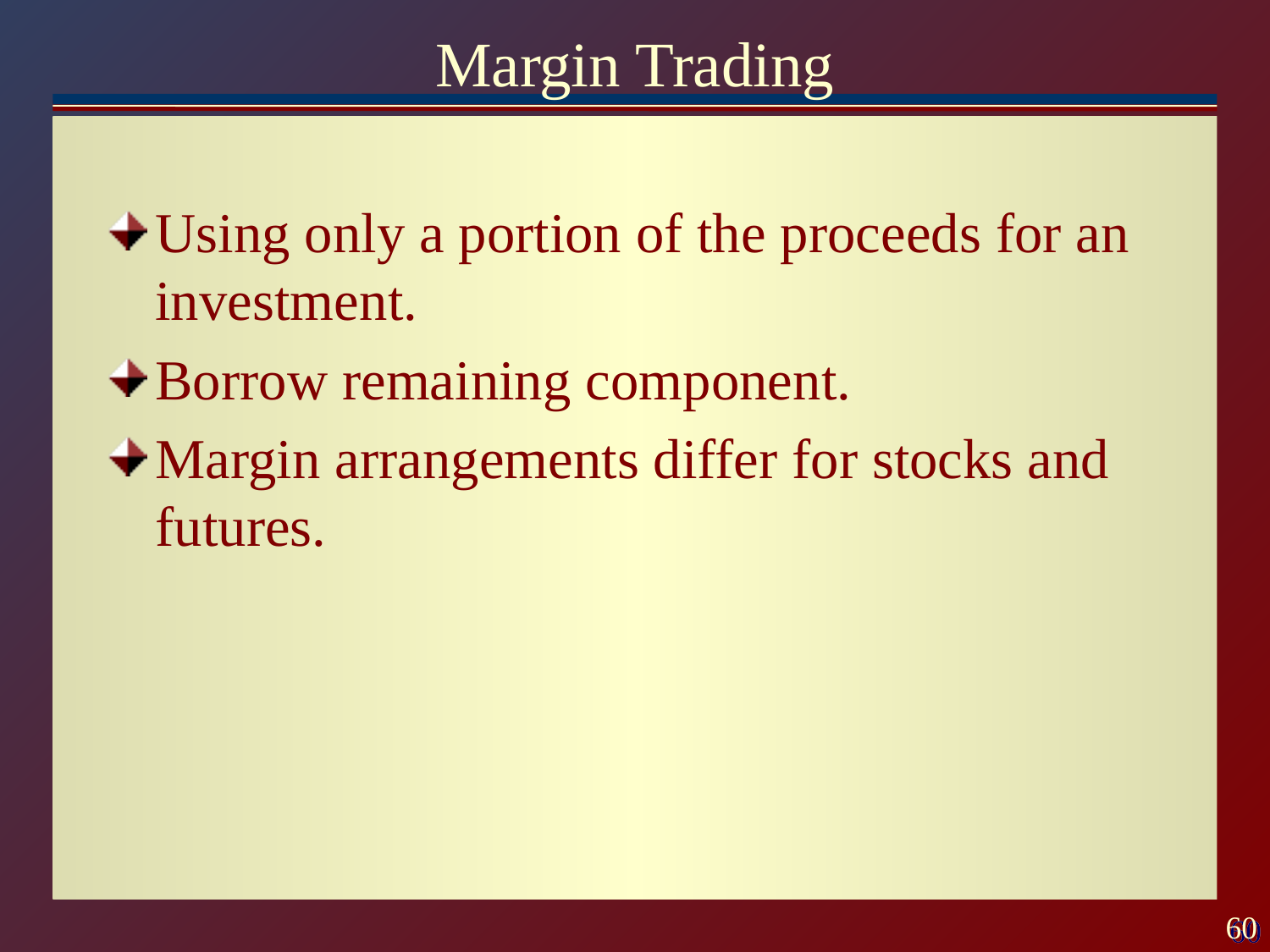

# Margin Trading
Using only a portion of the proceeds for an investment.
Borrow remaining component.
Margin arrangements differ for stocks and futures.